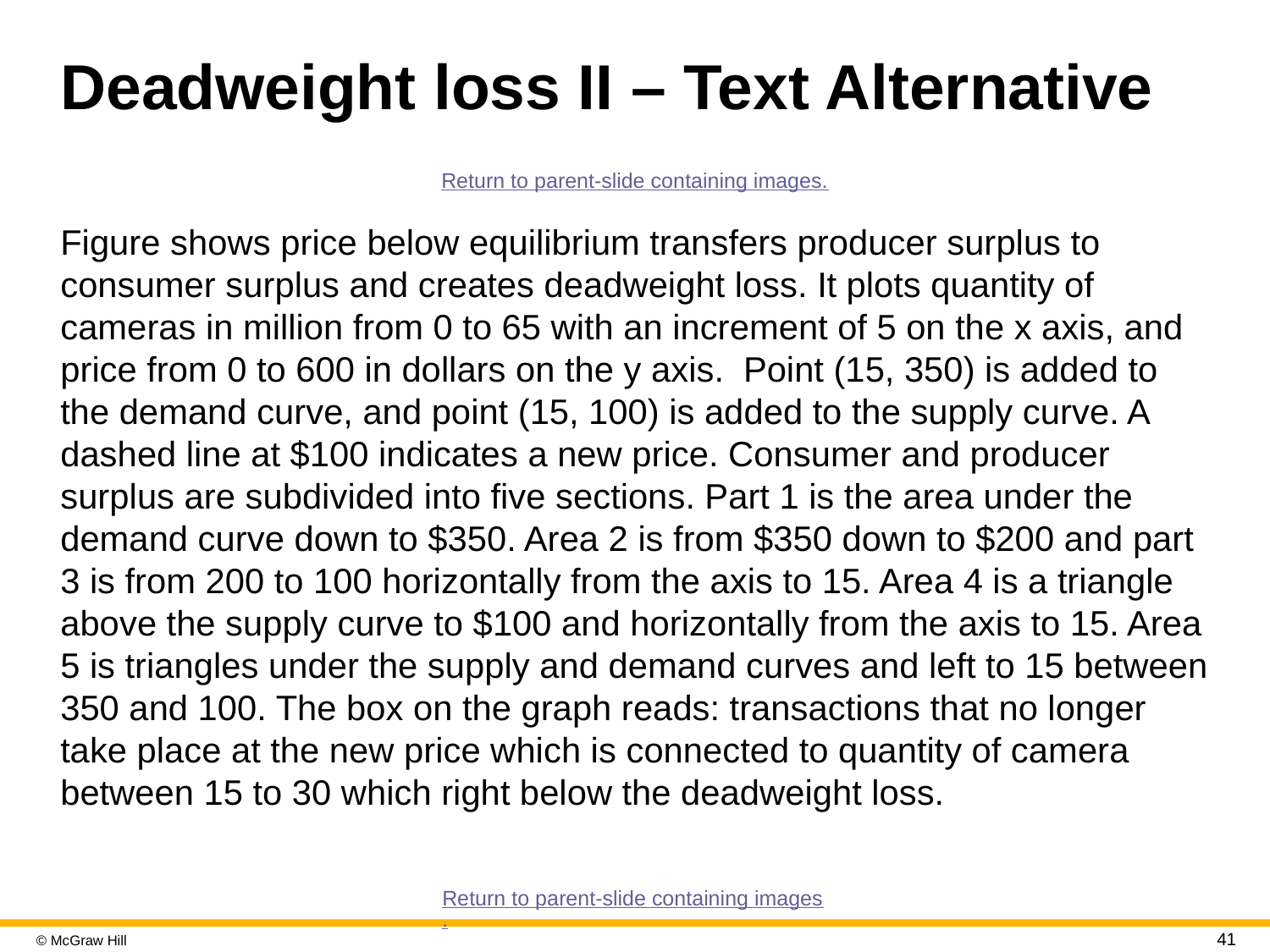

# Deadweight loss II – Text Alternative
Return to parent-slide containing images.
Figure shows price below equilibrium transfers producer surplus to consumer surplus and creates deadweight loss. It plots quantity of cameras in million from 0 to 65 with an increment of 5 on the x axis, and price from 0 to 600 in dollars on the y axis.  Point (15, 350) is added to the demand curve, and point (15, 100) is added to the supply curve. A dashed line at $100 indicates a new price. Consumer and producer surplus are subdivided into five sections. Part 1 is the area under the demand curve down to $350. Area 2 is from $350 down to $200 and part 3 is from 200 to 100 horizontally from the axis to 15. Area 4 is a triangle above the supply curve to $100 and horizontally from the axis to 15. Area 5 is triangles under the supply and demand curves and left to 15 between 350 and 100. The box on the graph reads: transactions that no longer take place at the new price which is connected to quantity of camera between 15 to 30 which right below the deadweight loss.
Return to parent-slide containing images.